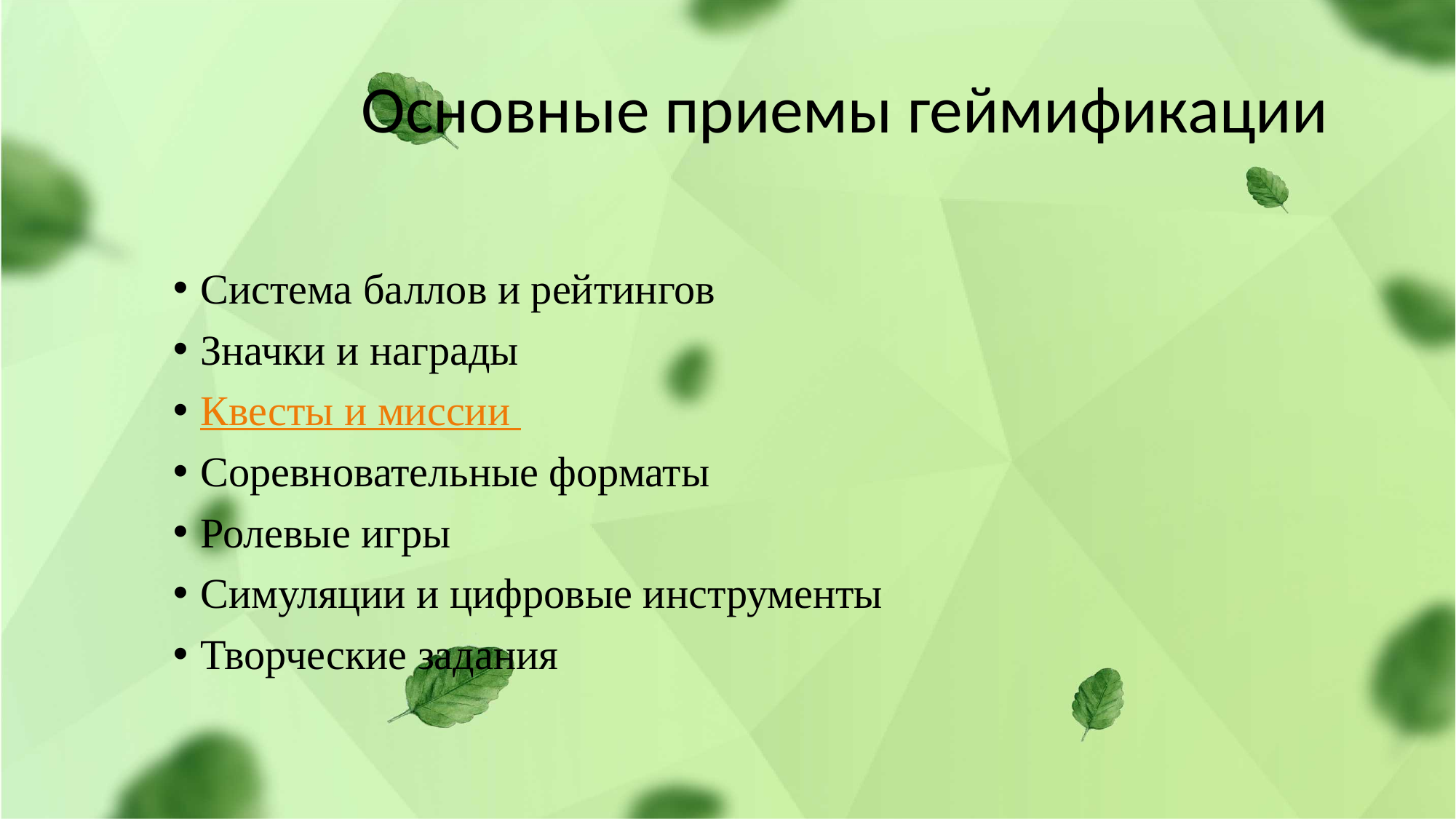

# Основные приемы геймификации
Система баллов и рейтингов
Значки и награды
Квесты и миссии
Соревновательные форматы
Ролевые игры
Симуляции и цифровые инструменты
Творческие задания